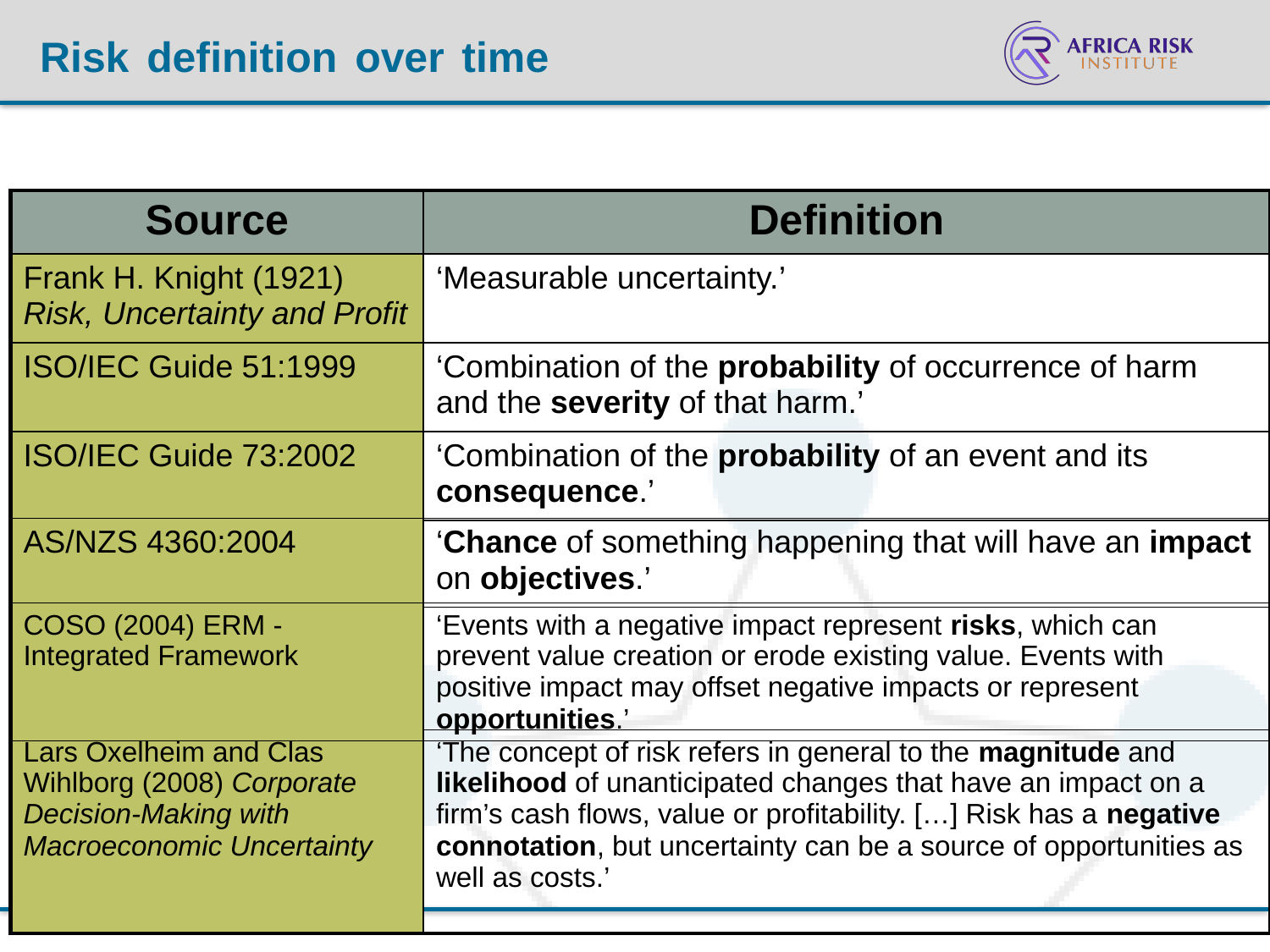

Risk definition over time
| Source | Definition |
| --- | --- |
| Frank H. Knight (1921) Risk, Uncertainty and Profit | ‘Measurable uncertainty.’ |
| ISO/IEC Guide 51:1999 | ‘Combination of the probability of occurrence of harm and the severity of that harm.’ |
| --- | --- |
| ISO/IEC Guide 73:2002 | ‘Combination of the probability of an event and its consequence.’ |
| AS/NZS 4360:2004 | ‘Chance of something happening that will have an impact on objectives.’ |
| --- | --- |
| COSO (2004) ERM - Integrated Framework | ‘Events with a negative impact represent risks, which can prevent value creation or erode existing value. Events with positive impact may offset negative impacts or represent opportunities.’ |
| --- | --- |
| Lars Oxelheim and Clas Wihlborg (2008) Corporate Decision-Making with Macroeconomic Uncertainty | ‘The concept of risk refers in general to the magnitude and likelihood of unanticipated changes that have an impact on a firm’s cash flows, value or profitability. […] Risk has a negative connotation, but uncertainty can be a source of opportunities as well as costs.’ |
| --- | --- |